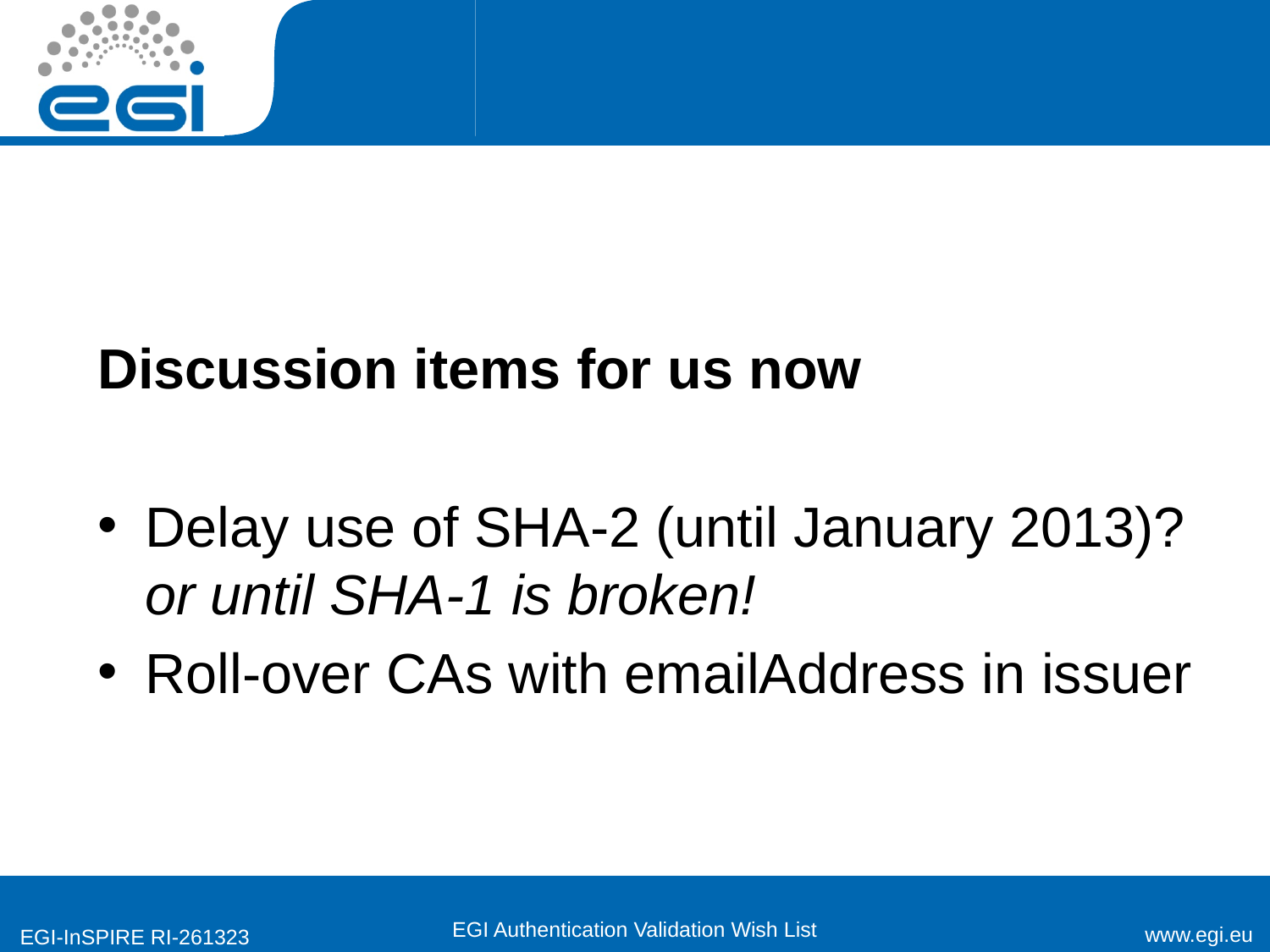

Discussion items for us now

Delay use of SHA-2 (until January 2013)?
or until SHA-1 is broken!
Roll-over CAs with emailAddress in issuer
EGI Authentication Validation Wish List